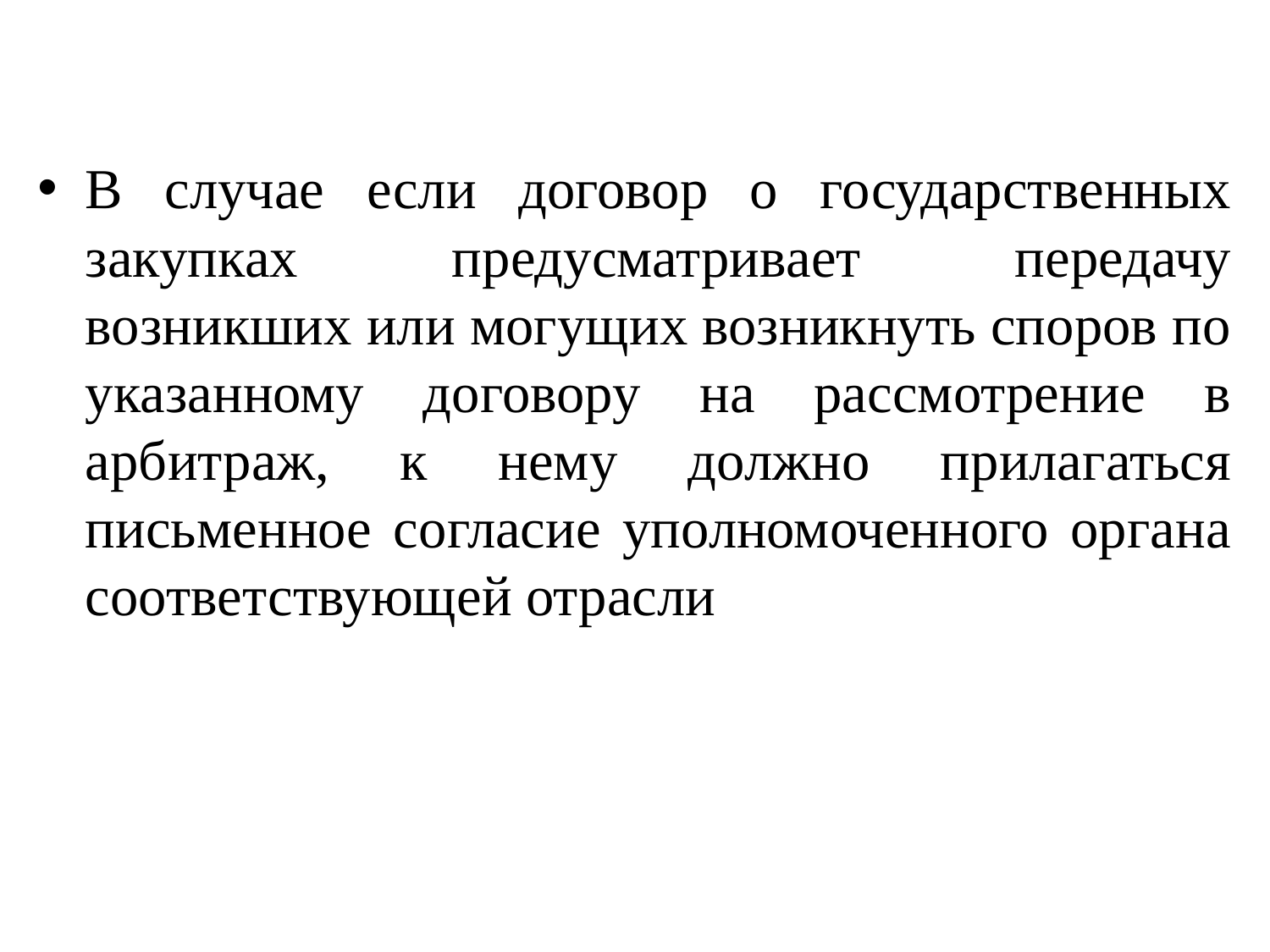

В случае если договор о государственных закупках предусматривает передачу возникших или могущих возникнуть споров по указанному договору на рассмотрение в арбитраж, к нему должно прилагаться письменное согласие уполномоченного органа соответствующей отрасли